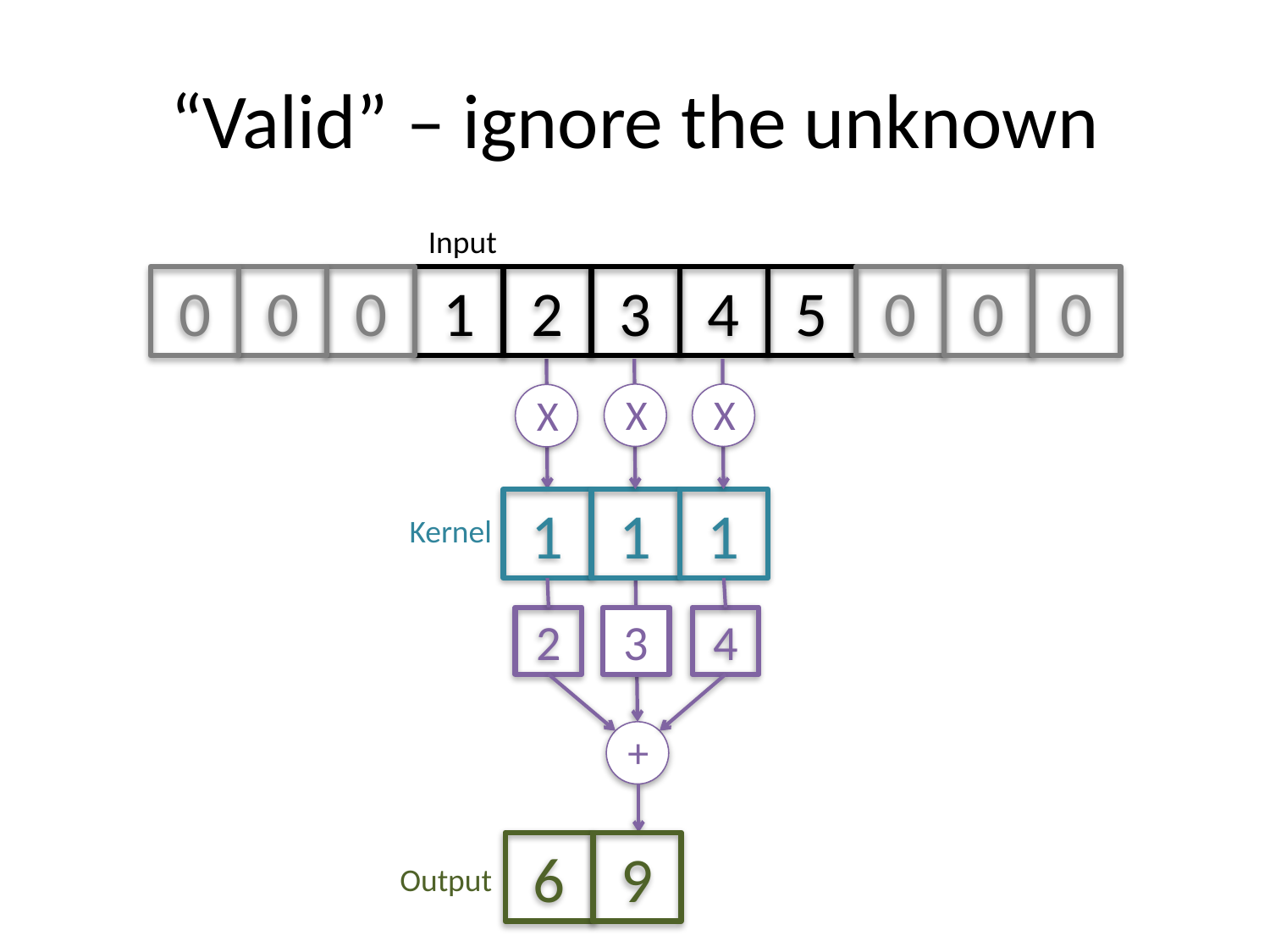

# “Valid” – ignore the unknown
Input
0
0
0
1
2
3
4
5
0
0
0
X

X

X

1
1
1
Kernel
2
3
4
+

6
9
Output